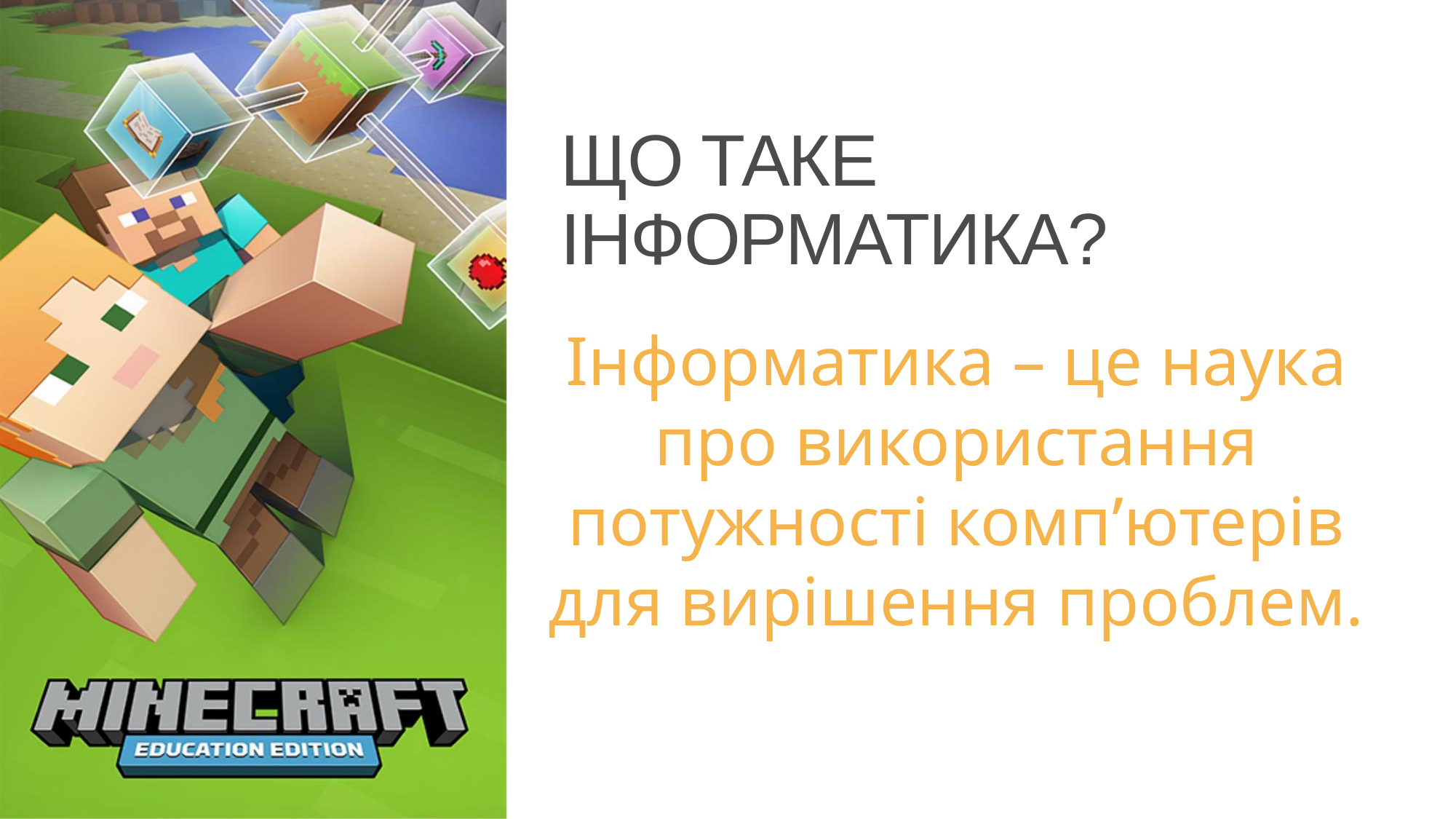

# Що таке інформатика?
Інформатика – це наука про використання потужності комп’ютерів для вирішення проблем.